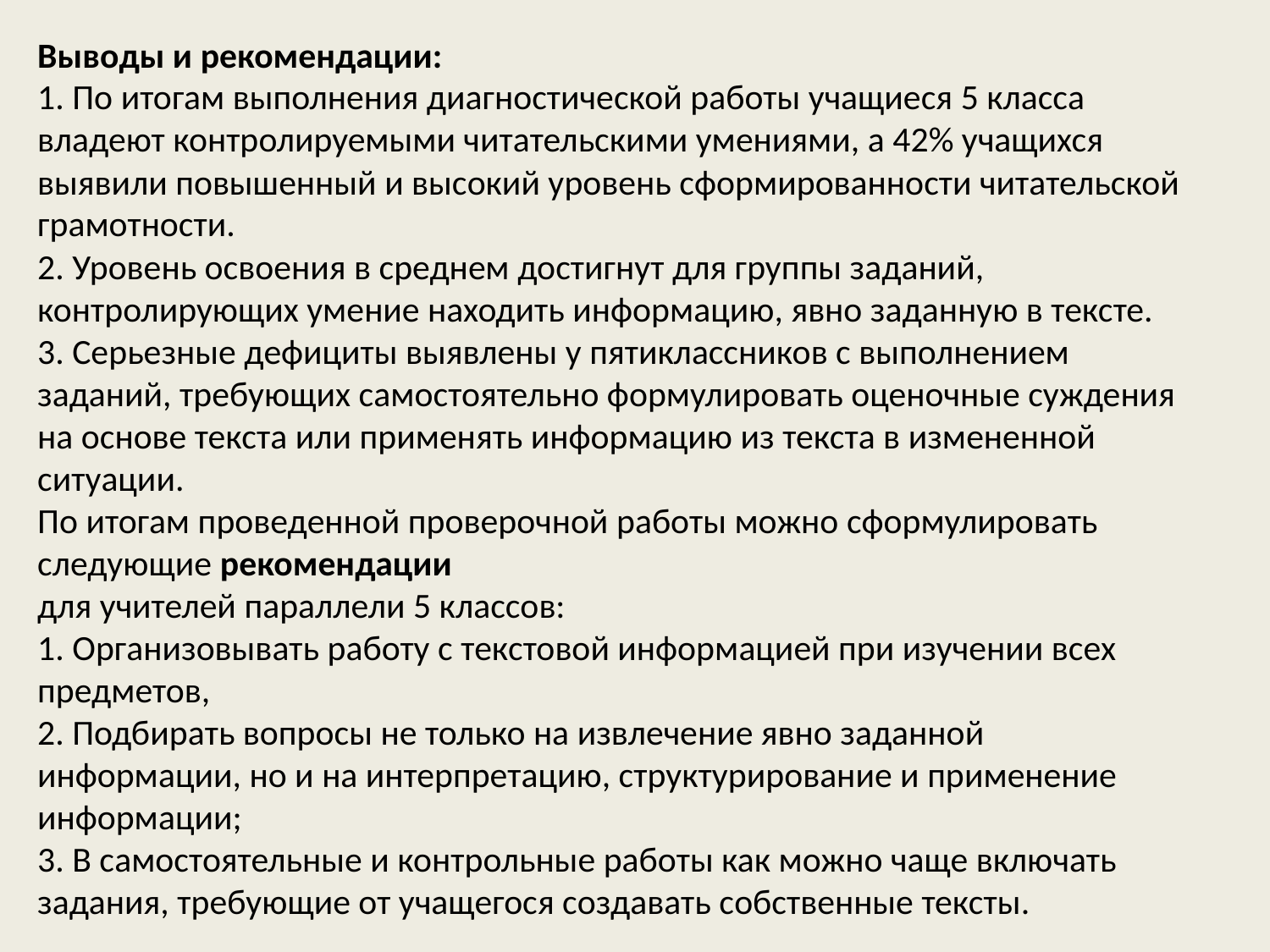

Выводы и рекомендации:
1. По итогам выполнения диагностической работы учащиеся 5 класса владеют контролируемыми читательскими умениями, а 42% учащихся выявили повышенный и высокий уровень сформированности читательской грамотности.
2. Уровень освоения в среднем достигнут для группы заданий, контролирующих умение находить информацию, явно заданную в тексте.
3. Серьезные дефициты выявлены у пятиклассников с выполнением заданий, требующих самостоятельно формулировать оценочные суждения на основе текста или применять информацию из текста в измененной ситуации.
По итогам проведенной проверочной работы можно сформулировать следующие рекомендации
для учителей параллели 5 классов:
1. Организовывать работу с текстовой информацией при изучении всех предметов,
2. Подбирать вопросы не только на извлечение явно заданной информации, но и на интерпретацию, структурирование и применение информации;
3. В самостоятельные и контрольные работы как можно чаще включать задания, требующие от учащегося создавать собственные тексты.